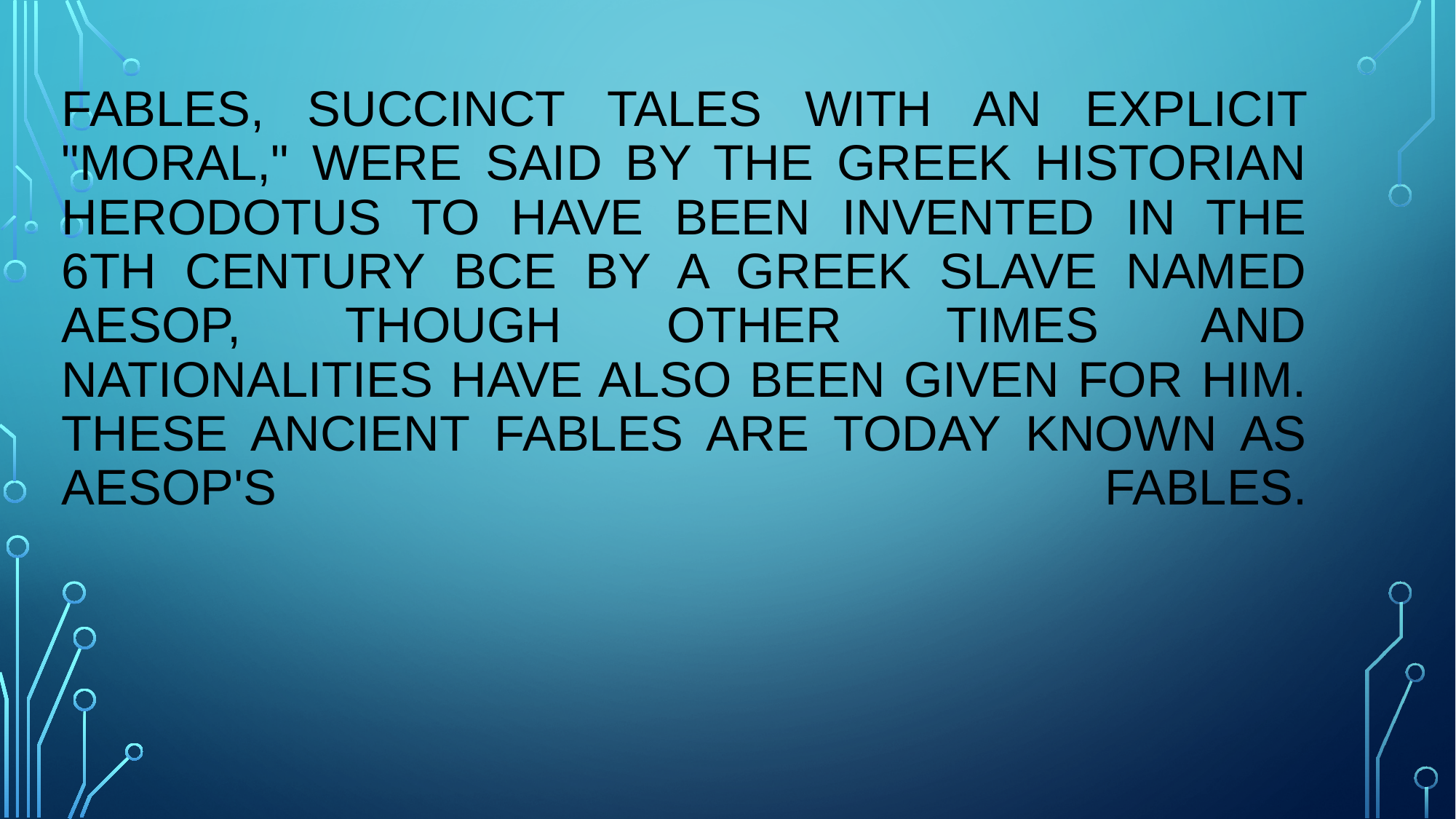

# Fables, succinct tales with an explicit "moral," were said by the Greek historian Herodotus to have been invented in the 6th century BCE by a Greek slave named Aesop, though other times and nationalities have also been given for him. These ancient fables are today known as Aesop's Fables.